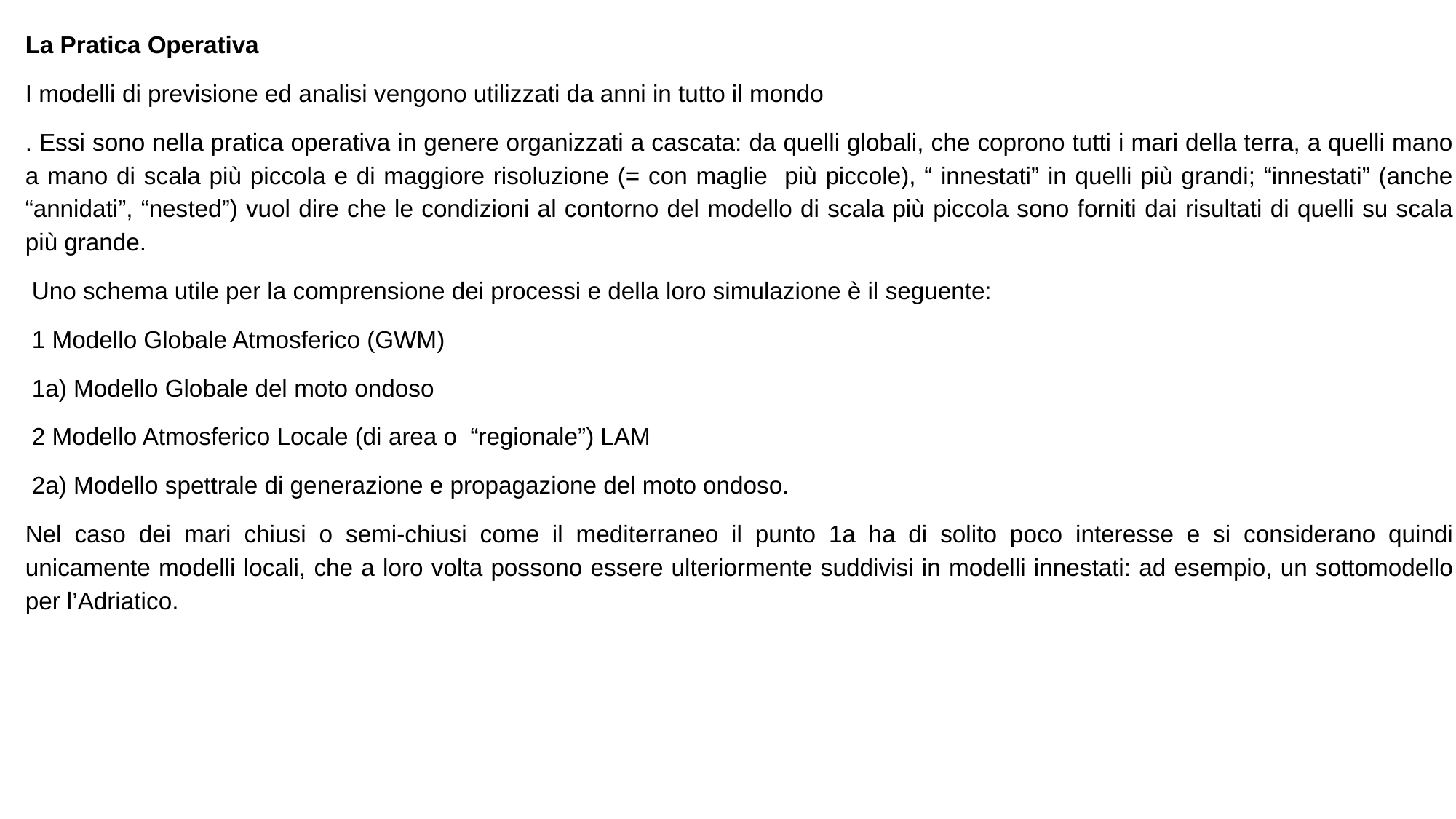

La Pratica Operativa
I modelli di previsione ed analisi vengono utilizzati da anni in tutto il mondo
. Essi sono nella pratica operativa in genere organizzati a cascata: da quelli globali, che coprono tutti i mari della terra, a quelli mano a mano di scala più piccola e di maggiore risoluzione (= con maglie  più piccole), “ innestati” in quelli più grandi; “innestati” (anche “annidati”, “nested”) vuol dire che le condizioni al contorno del modello di scala più piccola sono forniti dai risultati di quelli su scala più grande.
 Uno schema utile per la comprensione dei processi e della loro simulazione è il seguente:
 1 Modello Globale Atmosferico (GWM)
 1a) Modello Globale del moto ondoso
 2 Modello Atmosferico Locale (di area o  “regionale”) LAM
 2a) Modello spettrale di generazione e propagazione del moto ondoso.
Nel caso dei mari chiusi o semi-chiusi come il mediterraneo il punto 1a ha di solito poco interesse e si considerano quindi unicamente modelli locali, che a loro volta possono essere ulteriormente suddivisi in modelli innestati: ad esempio, un sottomodello per l’Adriatico.